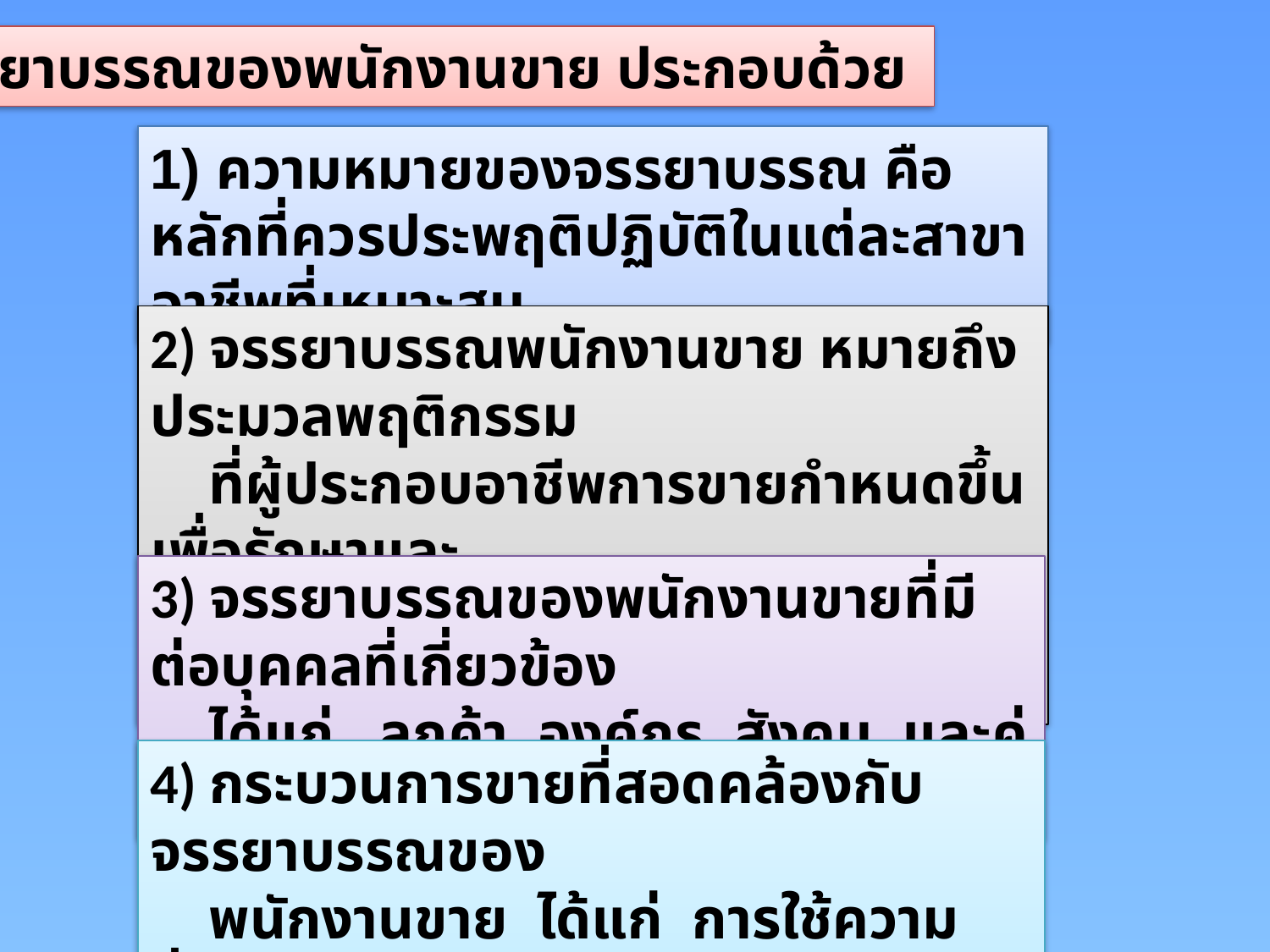

จรรยาบรรณของพนักงานขาย ประกอบด้วย
1) ความหมายของจรรยาบรรณ คือ หลักที่ควรประพฤติปฏิบัติในแต่ละสาขาอาชีพที่เหมาะสม
2) จรรยาบรรณพนักงานขาย หมายถึง ประมวลพฤติกรรม
    ที่ผู้ประกอบอาชีพการขายกำหนดขึ้นเพื่อรักษาและ
    ส่งเสริมเกียรติคุณชื่อเสียงและฐานะของพนักงานขาย
3) จรรยาบรรณของพนักงานขายที่มีต่อบุคคลที่เกี่ยวข้อง
    ได้แก่   ลูกค้า  องค์กร  สังคม  และคู่แข่งขัน
4) กระบวนการขายที่สอดคล้องกับจรรยาบรรณของ
    พนักงานขาย  ได้แก่  การใช้ความซื่อสัตย์  ใส่ใจลูกค้า